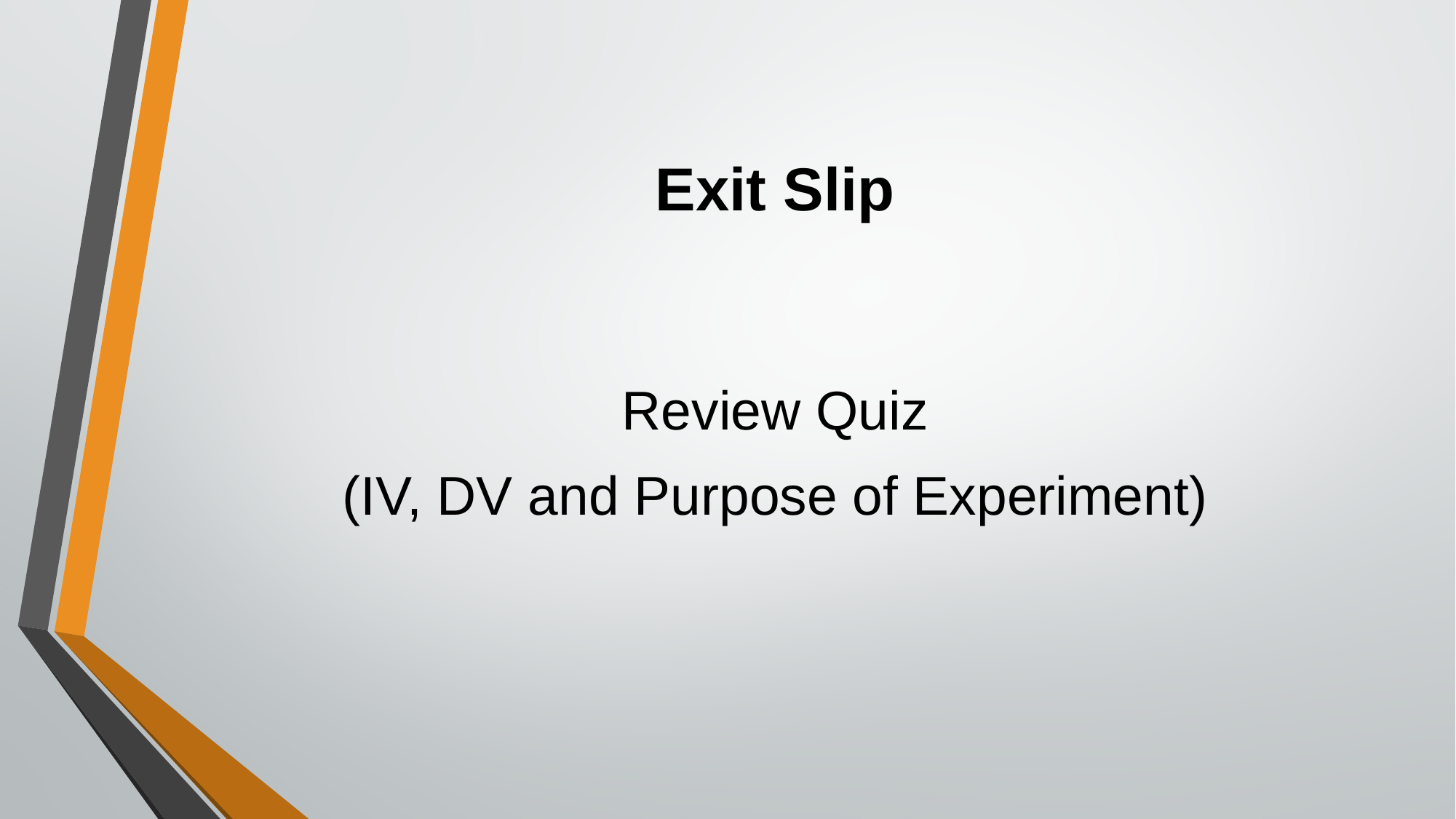

# Exit Slip
Review Quiz
(IV, DV and Purpose of Experiment)